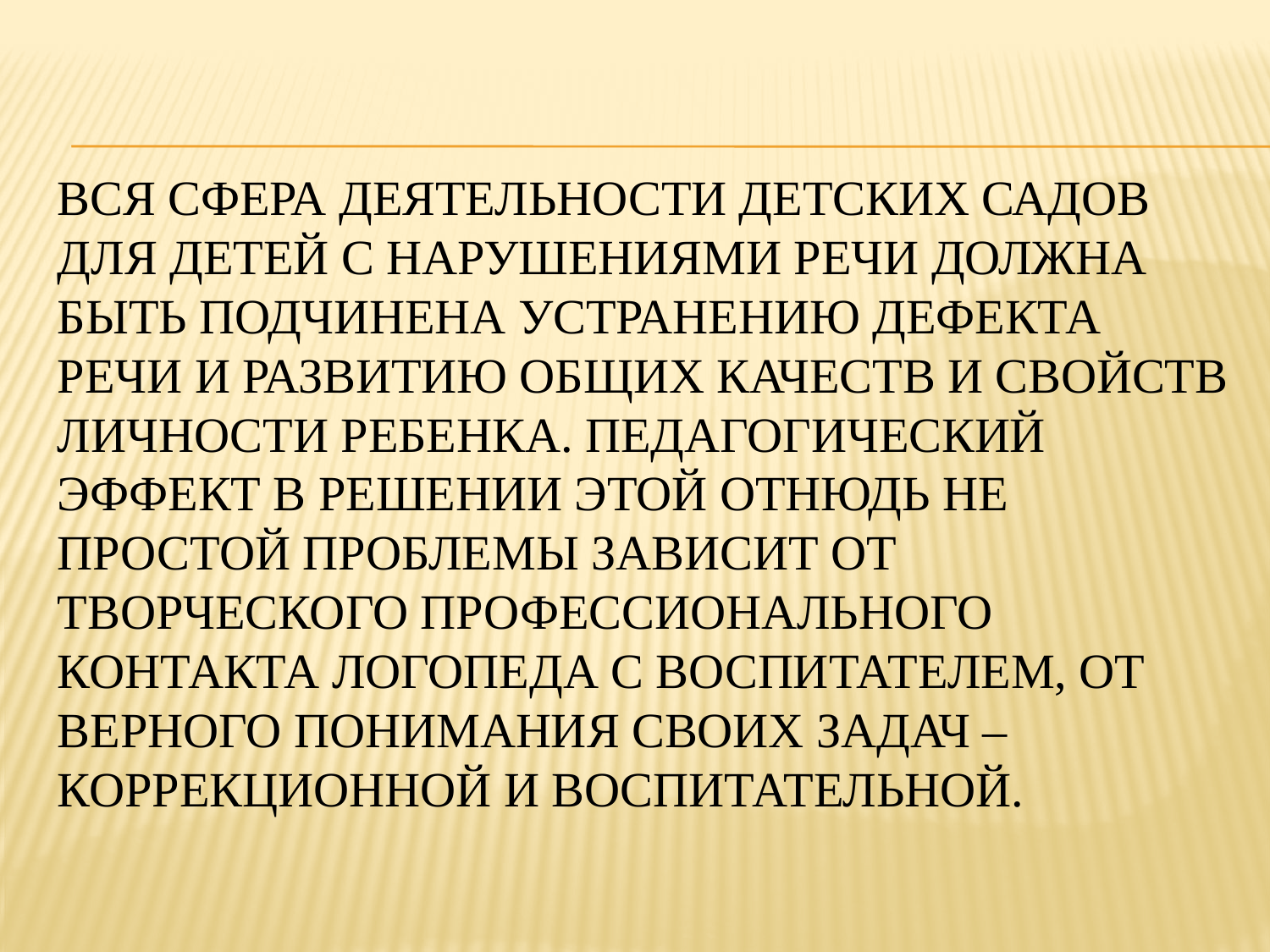

# Вся сфера деятельности детских садов для детей с нарушениями речи должна быть подчинена устранению дефекта речи и развитию общих качеств и свойств личности ребенка. Педагогический эффект в решении этой отнюдь не простой проблемы зависит от творческого профессионального контакта логопеда с воспитателем, от верного понимания своих задач – коррекционной и воспитательной.